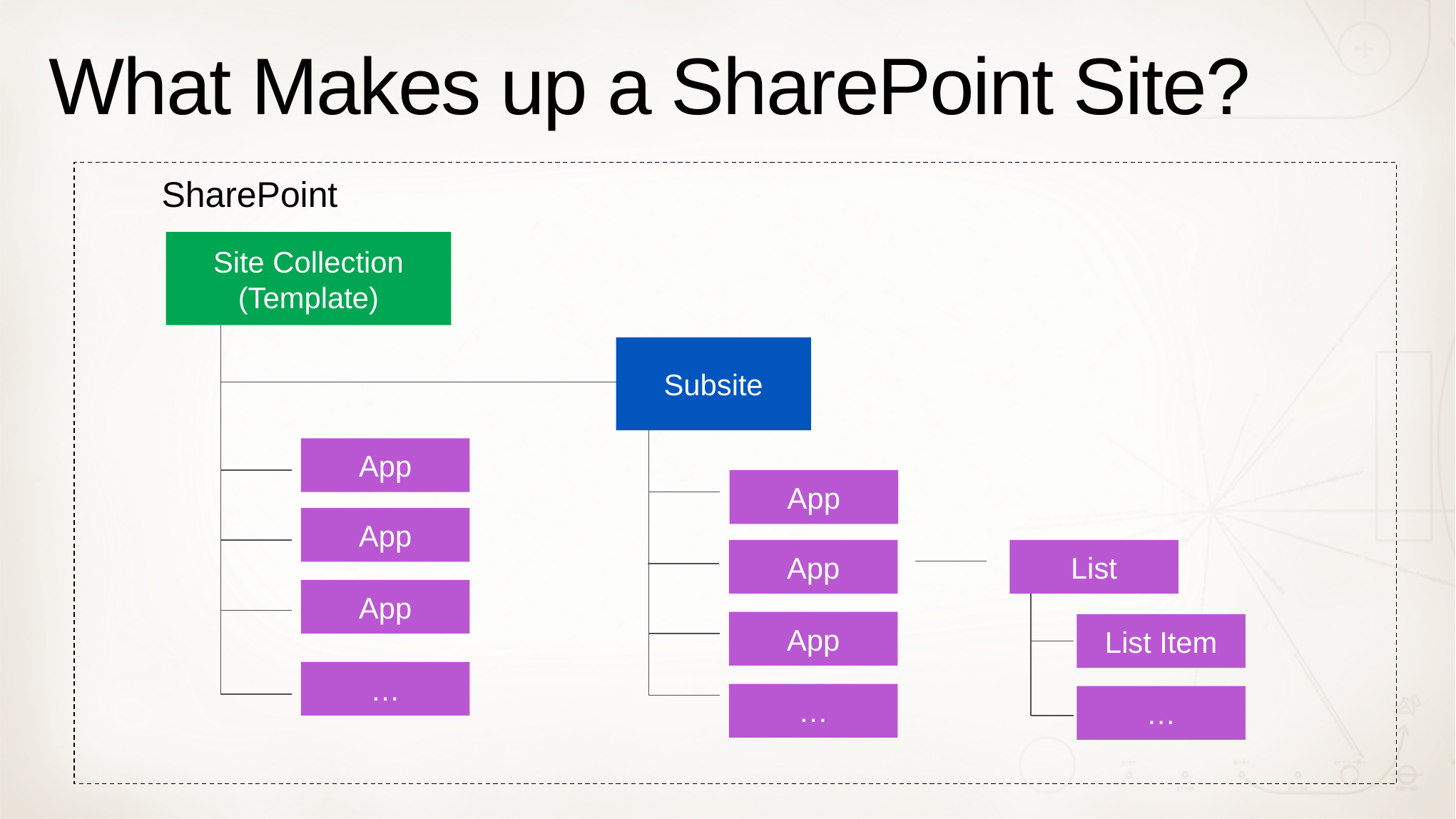

# What Makes up a SharePoint Site?
SharePoint

Site Collection
(Template)
App
App
App
…
Subsite
App
App
App
…
List
List Item
…